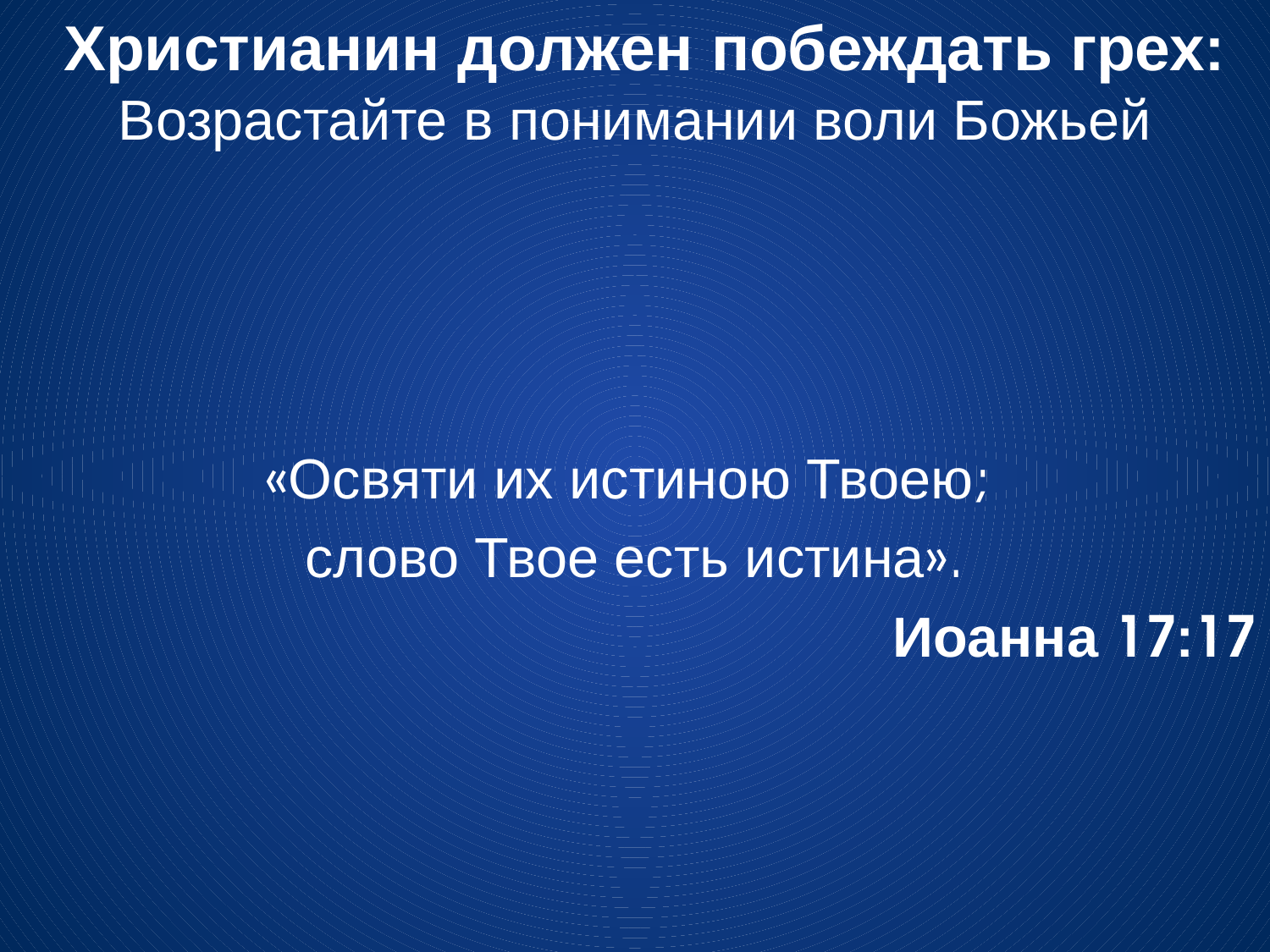

# Христианин должен побеждать грех: Возрастайте в понимании воли Божьей
«Освяти их истиною Твоею;
слово Твое есть истина».
Иоанна 17:17